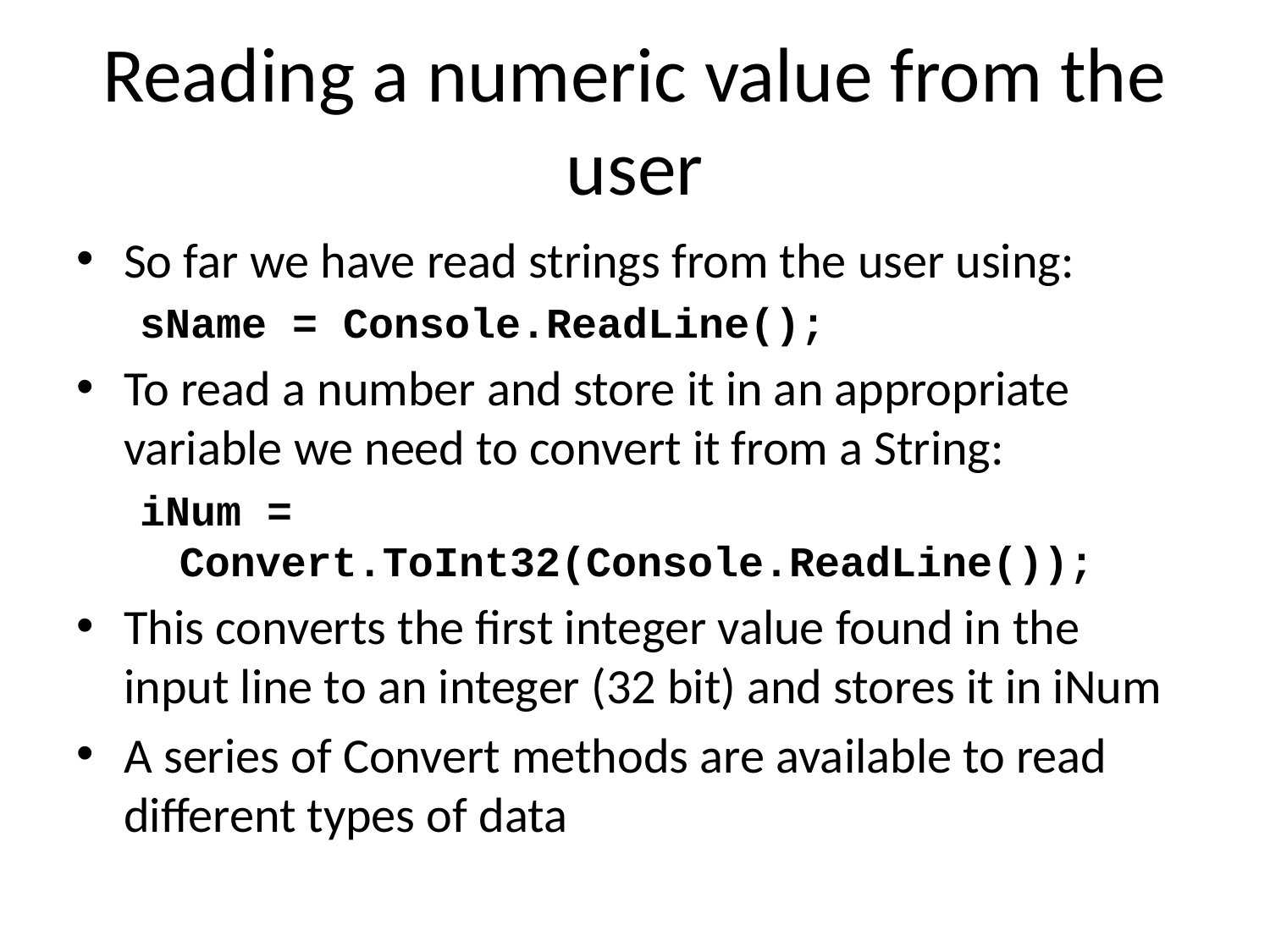

# Reading a numeric value from the user
So far we have read strings from the user using:
sName = Console.ReadLine();
To read a number and store it in an appropriate variable we need to convert it from a String:
iNum = Convert.ToInt32(Console.ReadLine());
This converts the first integer value found in the input line to an integer (32 bit) and stores it in iNum
A series of Convert methods are available to read different types of data